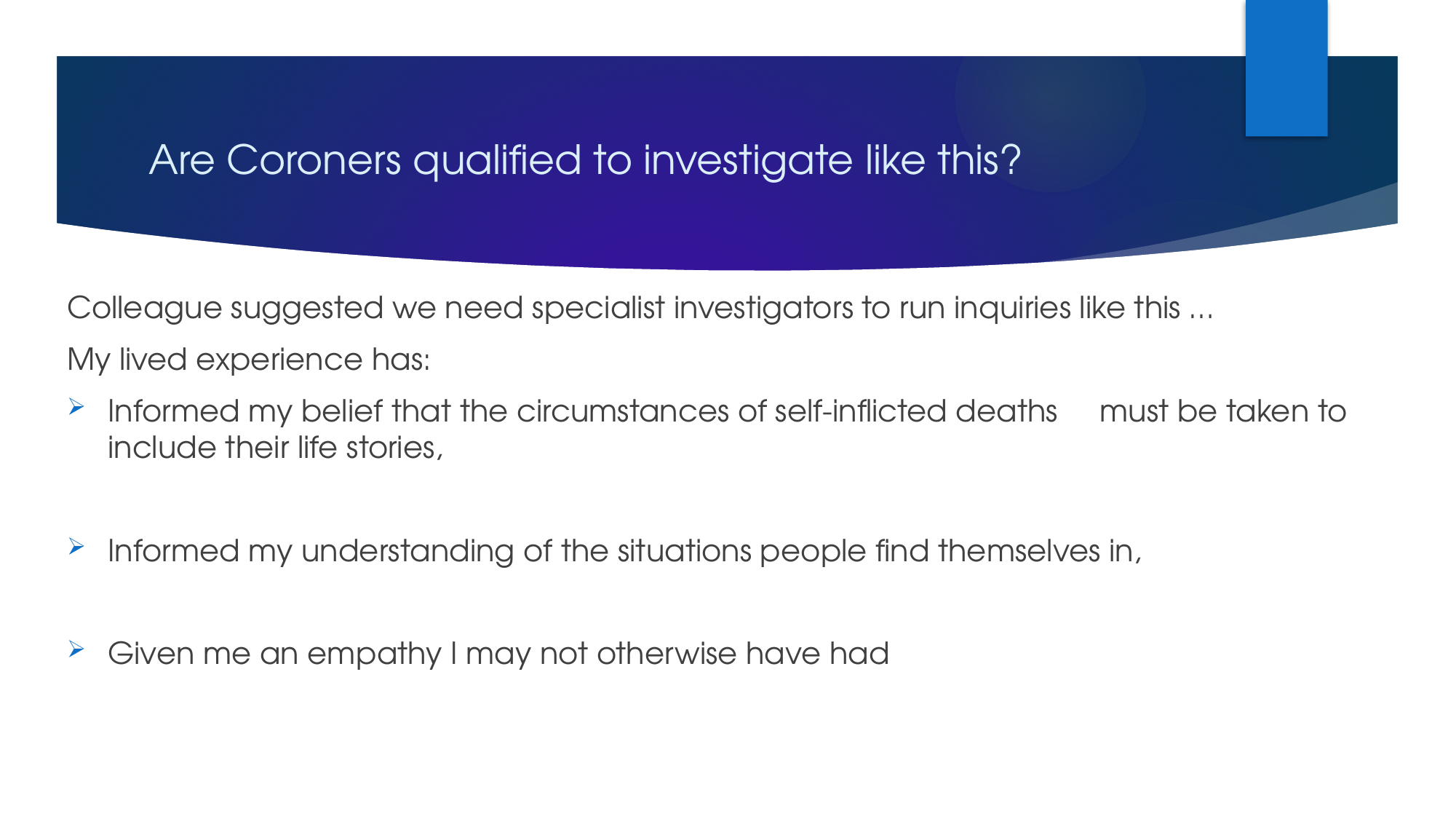

# Are Coroners qualified to investigate like this?
Colleague suggested we need specialist investigators to run inquiries like this …
My lived experience has:
Informed my belief that the circumstances of self-inflicted deaths     must be taken to include their life stories,

Informed my understanding of the situations people find themselves in,

Given me an empathy I may not otherwise have had